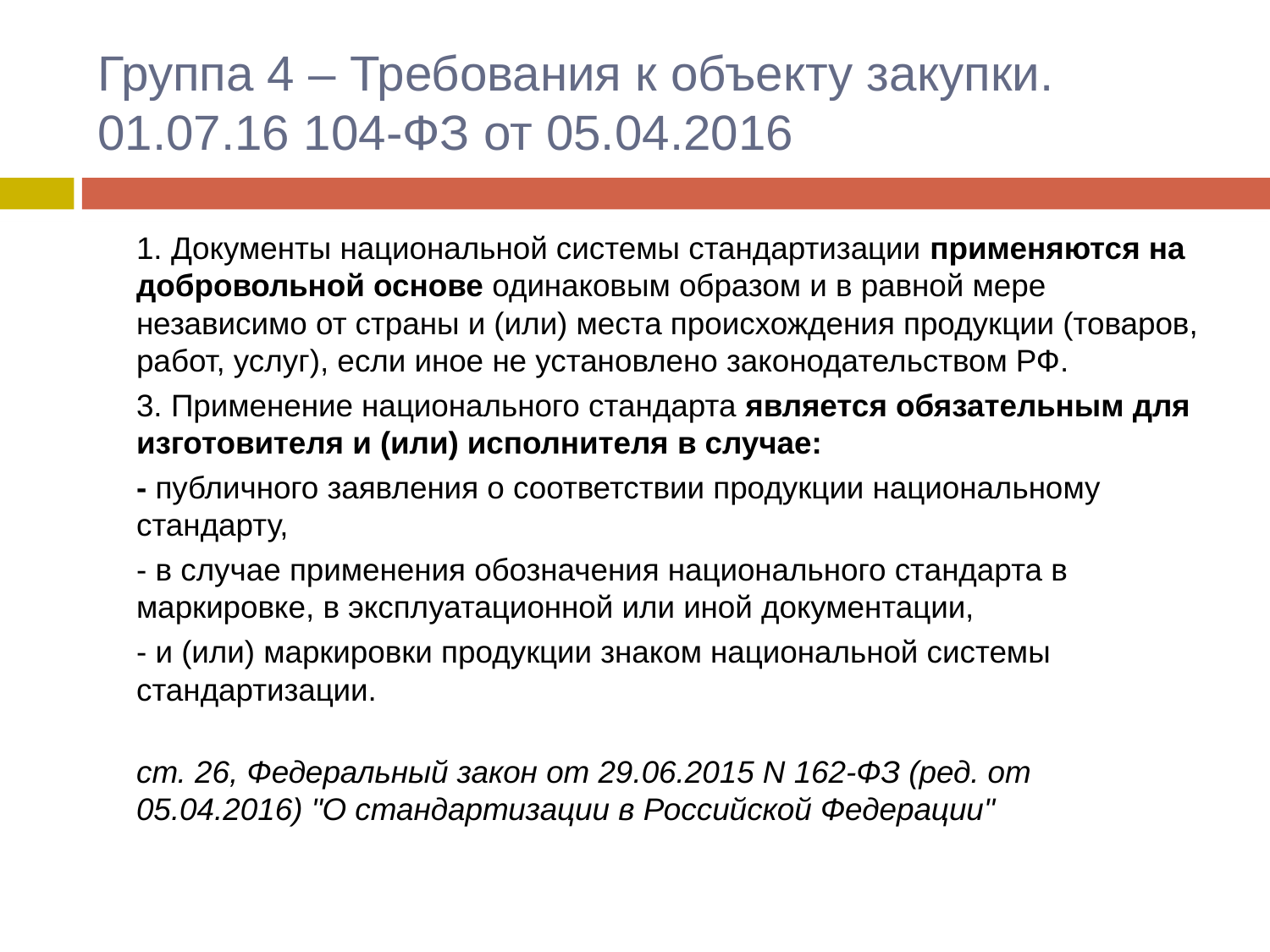

# Группа 4 – Требования к объекту закупки. 01.07.16 104-ФЗ от 05.04.2016
	1. Документы национальной системы стандартизации применяются на добровольной основе одинаковым образом и в равной мере независимо от страны и (или) места происхождения продукции (товаров, работ, услуг), если иное не установлено законодательством РФ.
	3. Применение национального стандарта является обязательным для изготовителя и (или) исполнителя в случае:
	- публичного заявления о соответствии продукции национальному стандарту,
	- в случае применения обозначения национального стандарта в маркировке, в эксплуатационной или иной документации,
	- и (или) маркировки продукции знаком национальной системы стандартизации.
ст. 26, Федеральный закон от 29.06.2015 N 162-ФЗ (ред. от 05.04.2016) "О стандартизации в Российской Федерации"